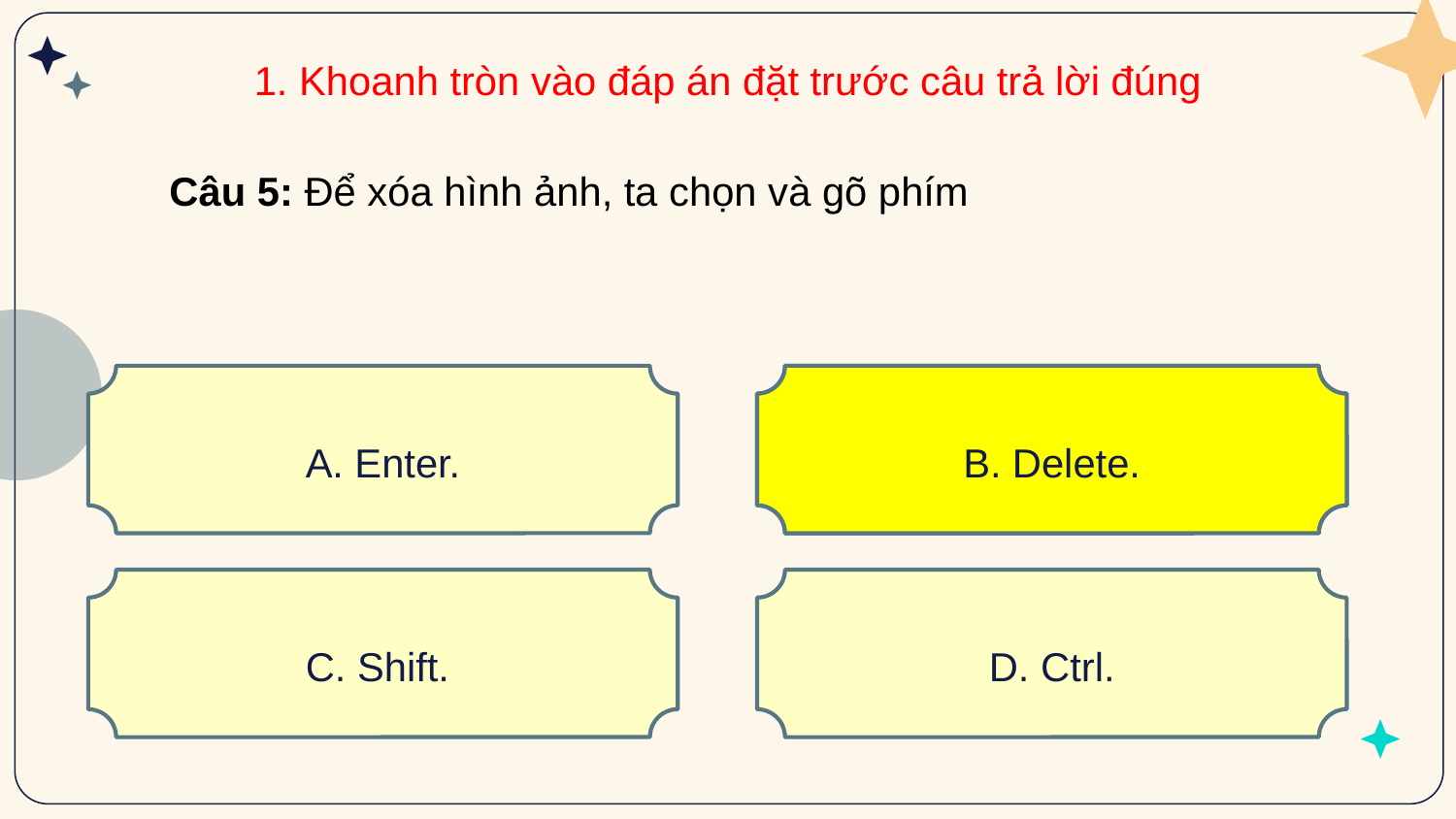

1. Khoanh tròn vào đáp án đặt trước câu trả lời đúng
Câu 5: Để xóa hình ảnh, ta chọn và gõ phím
A. Enter.
B. Delete.
B. Delete.
C. Shift.
D. Ctrl.